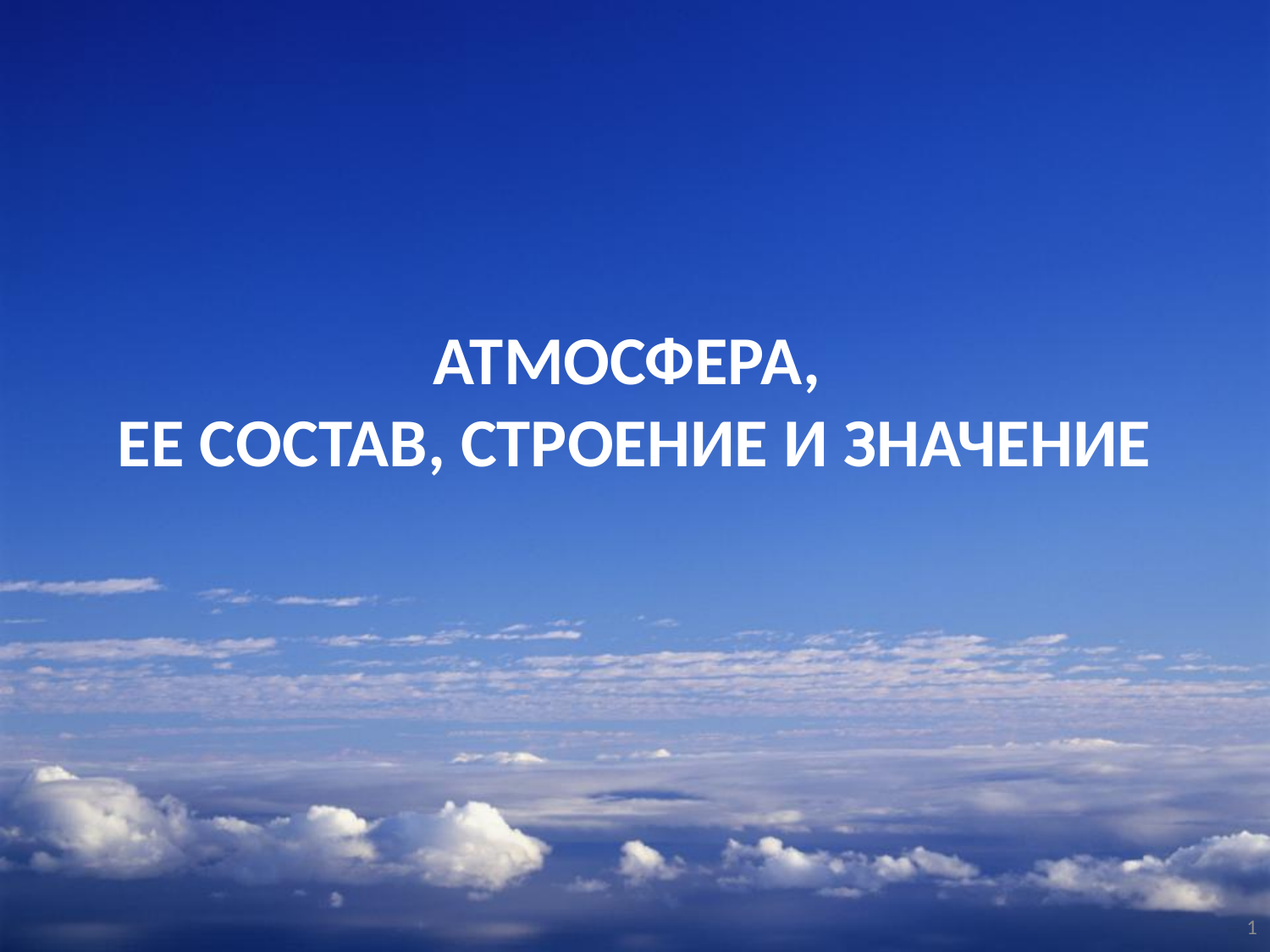

АТМОСФЕРА,
ЕЕ СОСТАВ, СТРОЕНИЕ И ЗНАЧЕНИЕ
1